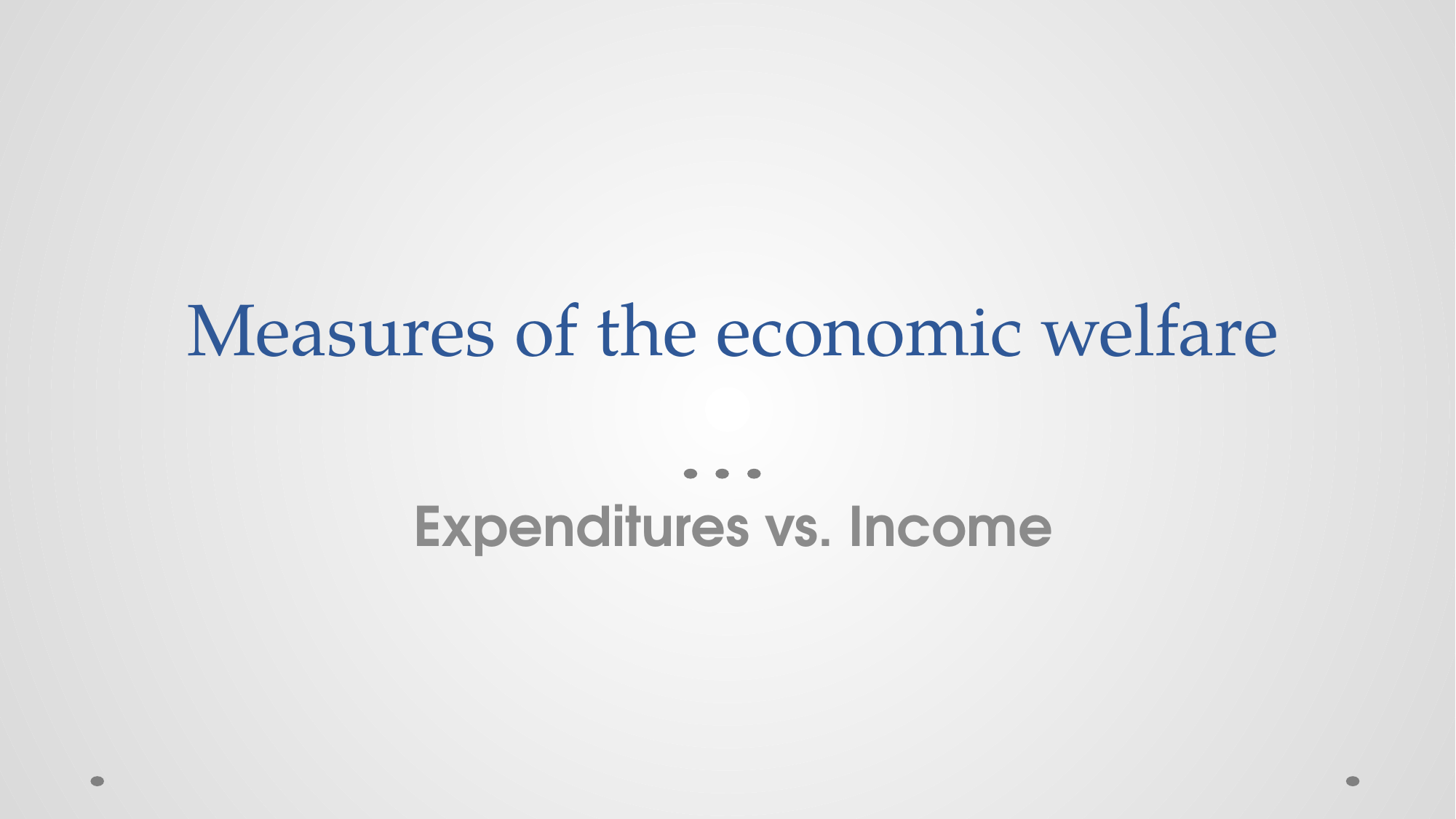

# Measures of the economic welfare
Expenditures vs. Income